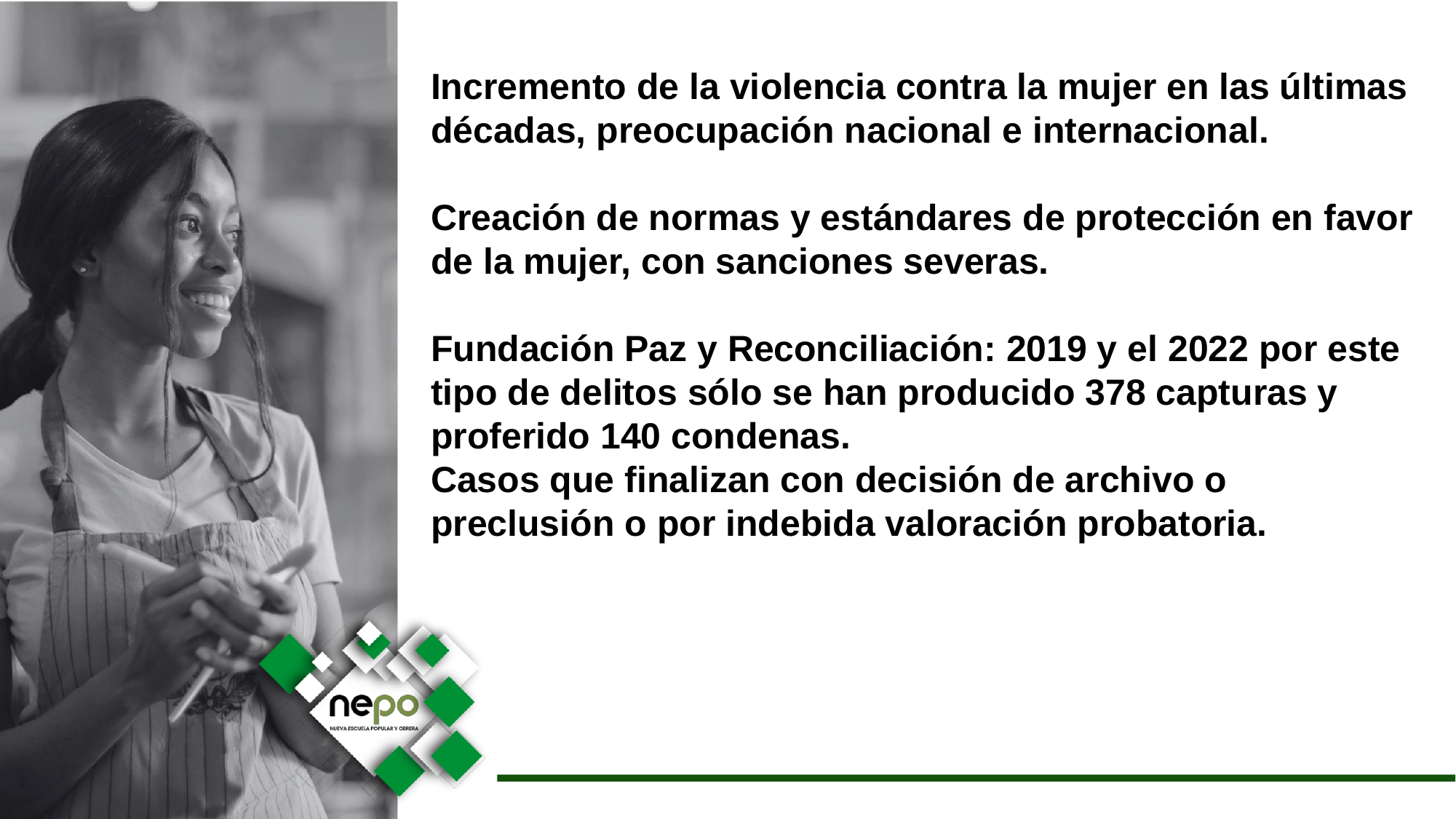

Incremento de la violencia contra la mujer en las últimas décadas, preocupación nacional e internacional.

Creación de normas y estándares de protección en favor de la mujer, con sanciones severas.

Fundación Paz y Reconciliación: 2019 y el 2022 por este tipo de delitos sólo se han producido 378 capturas y proferido 140 condenas.
Casos que finalizan con decisión de archivo o preclusión o por indebida valoración probatoria.